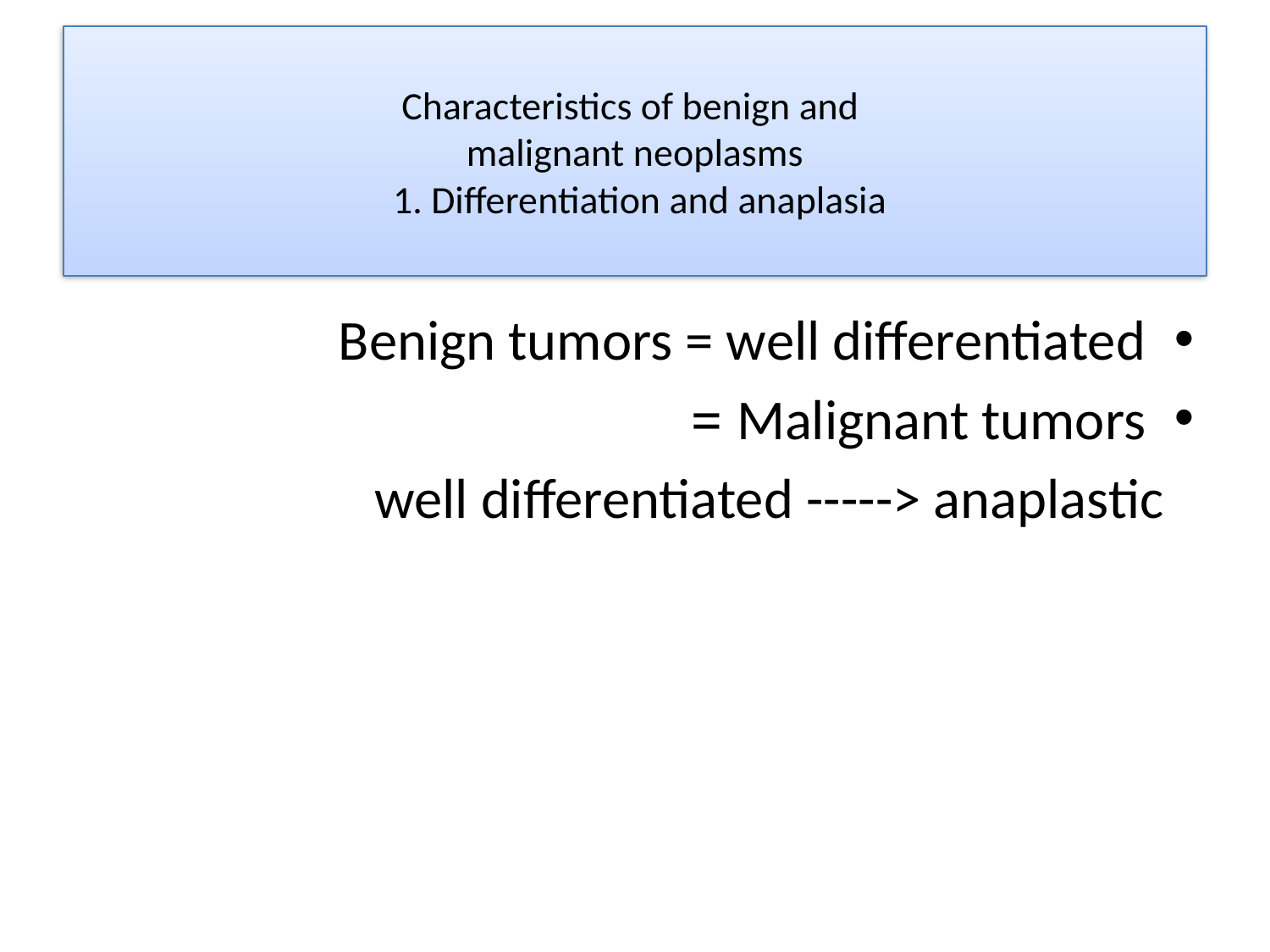

# Characteristics of benign and malignant neoplasms 1. Differentiation and anaplasia
Benign tumors = well differentiated
Malignant tumors =
  well differentiated -----> anaplastic